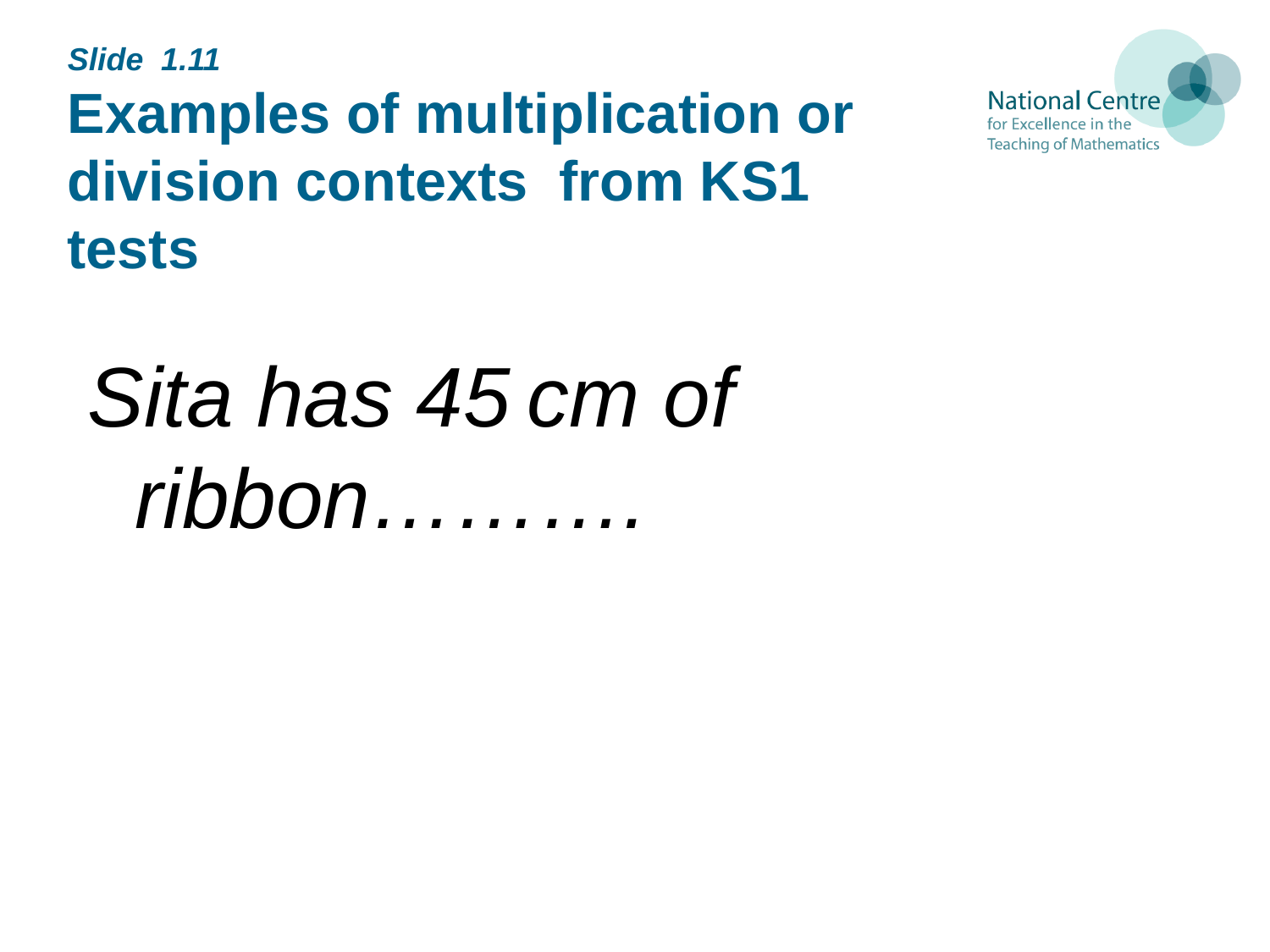

# Slide  1.11 Examples of multiplication or division contexts  from KS1 tests
Sita has 45 cm of ribbon……….